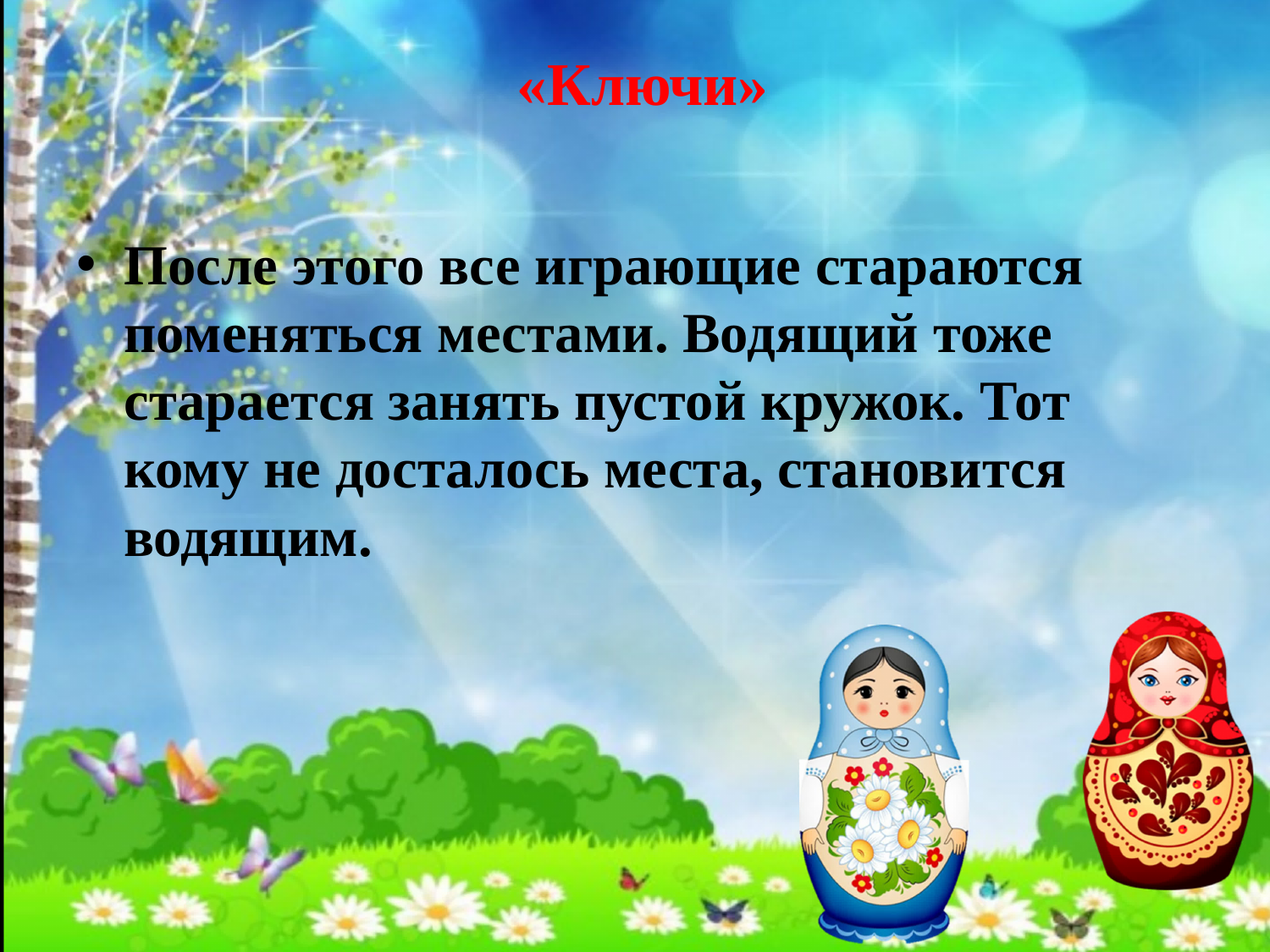

# «Ключи»
После этого все играющие стараются поменяться местами. Водящий тоже старается занять пустой кружок. Тот кому не досталось места, становится водящим.